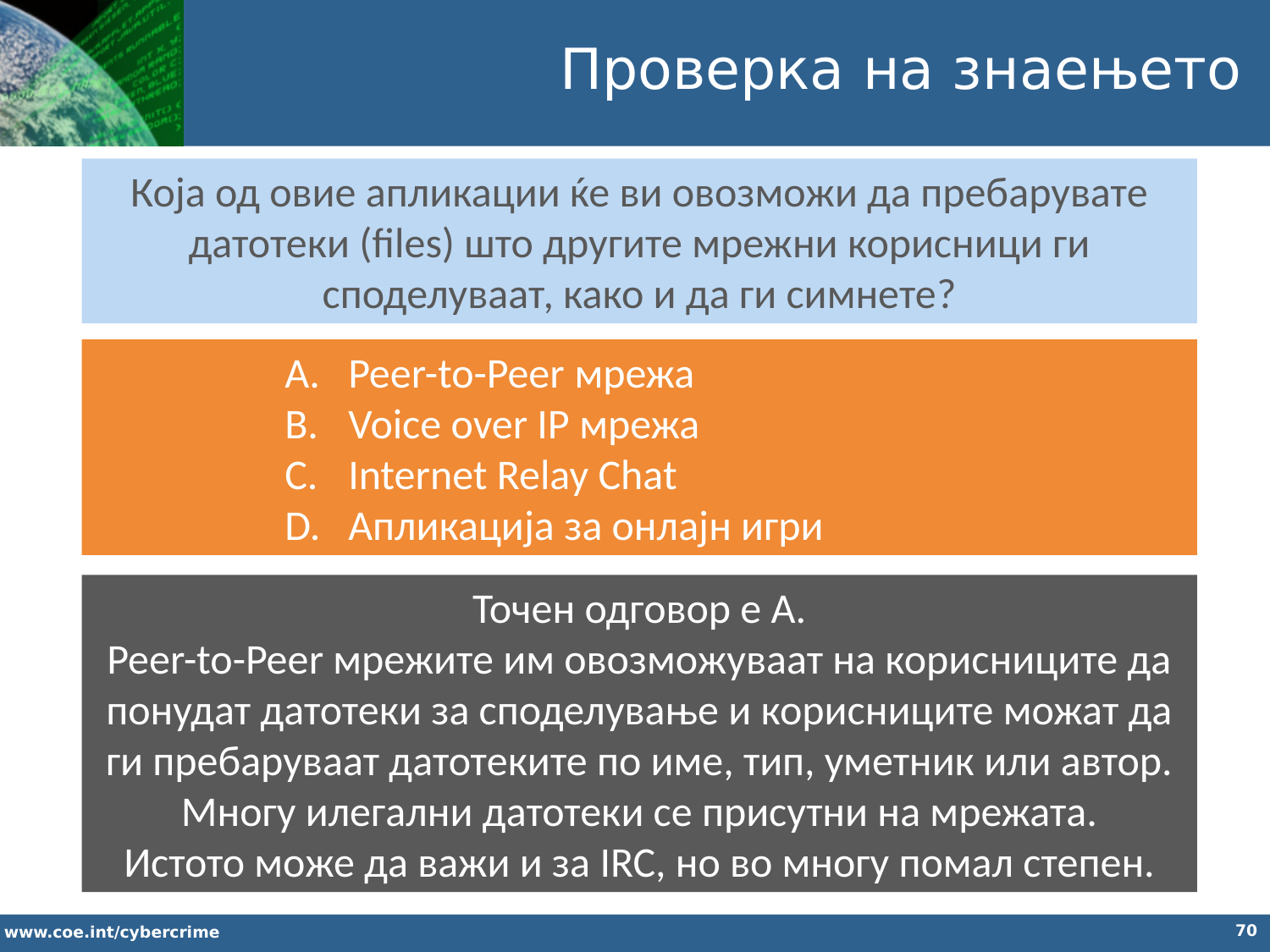

Проверка на знаењето
Која од овие апликации ќе ви овозможи да пребарувате датотеки (files) што другите мрежни корисници ги споделуваат, како и да ги симнете?
Peer-to-Peer мрежа
Voice over IP мрежа
Internet Relay Chat
Апликација за онлајн игри
Точен одговор е А.
Peer-to-Peer мрежите им овозможуваат на корисниците да понудат датотеки за споделување и корисниците можат да ги пребаруваат датотеките по име, тип, уметник или автор.
Многу илегални датотеки се присутни на мрежата.
Истото може да важи и за IRC, но во многу помал степен.